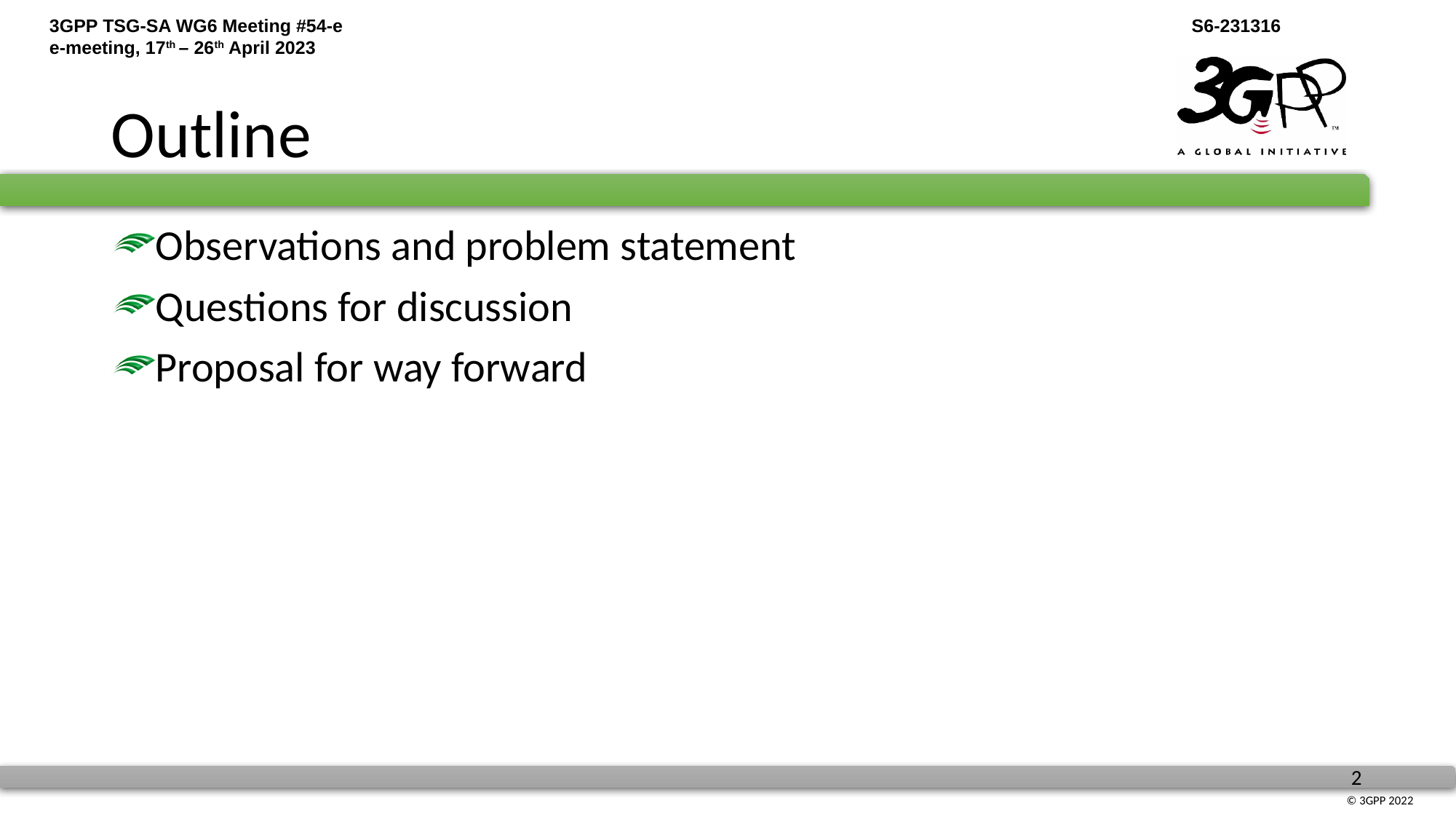

# Outline
Observations and problem statement
Questions for discussion
Proposal for way forward